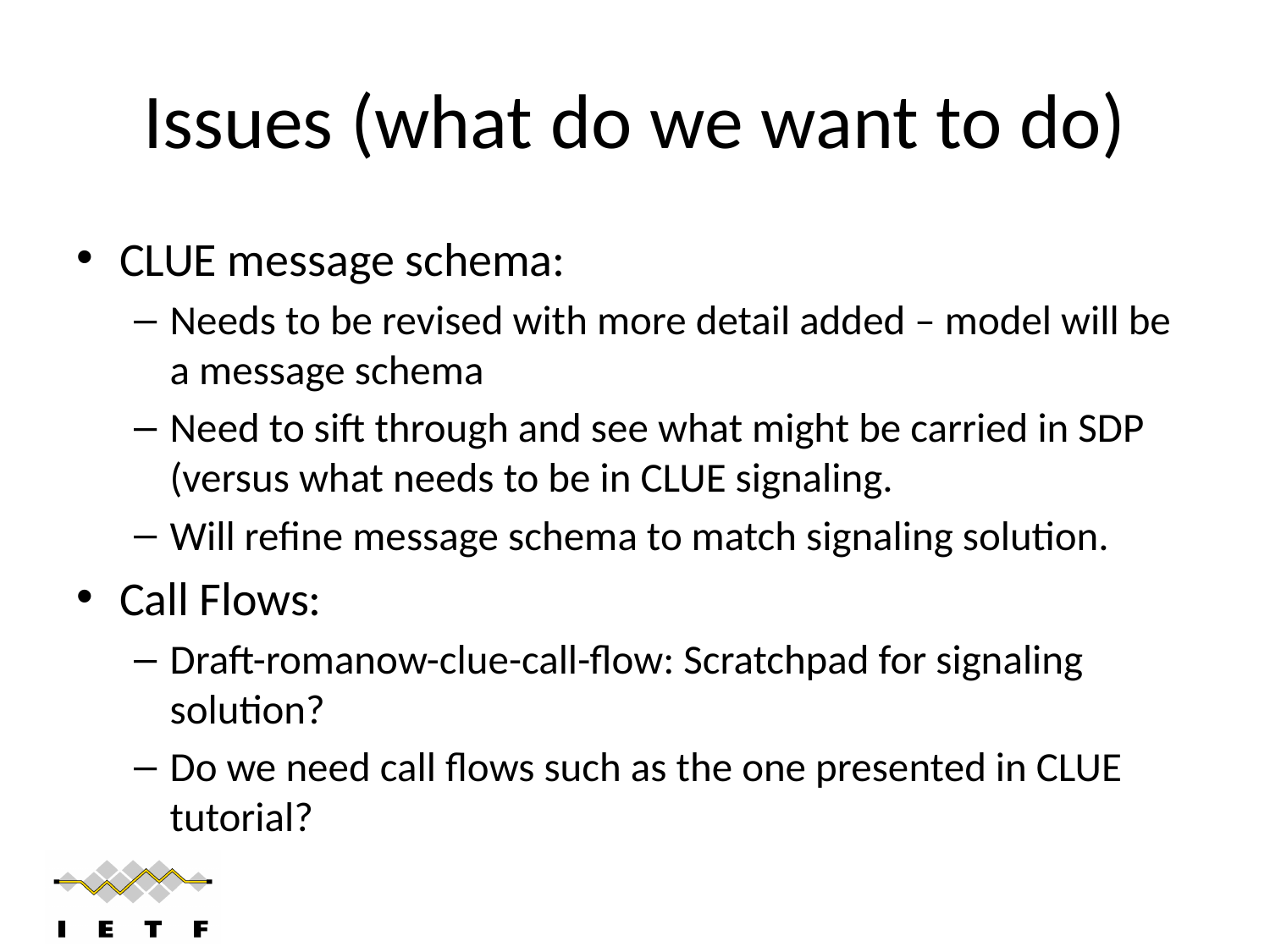

# Issues (what do we want to do)
CLUE message schema:
Needs to be revised with more detail added – model will be a message schema
Need to sift through and see what might be carried in SDP (versus what needs to be in CLUE signaling.
Will refine message schema to match signaling solution.
Call Flows:
Draft-romanow-clue-call-flow: Scratchpad for signaling solution?
Do we need call flows such as the one presented in CLUE tutorial?